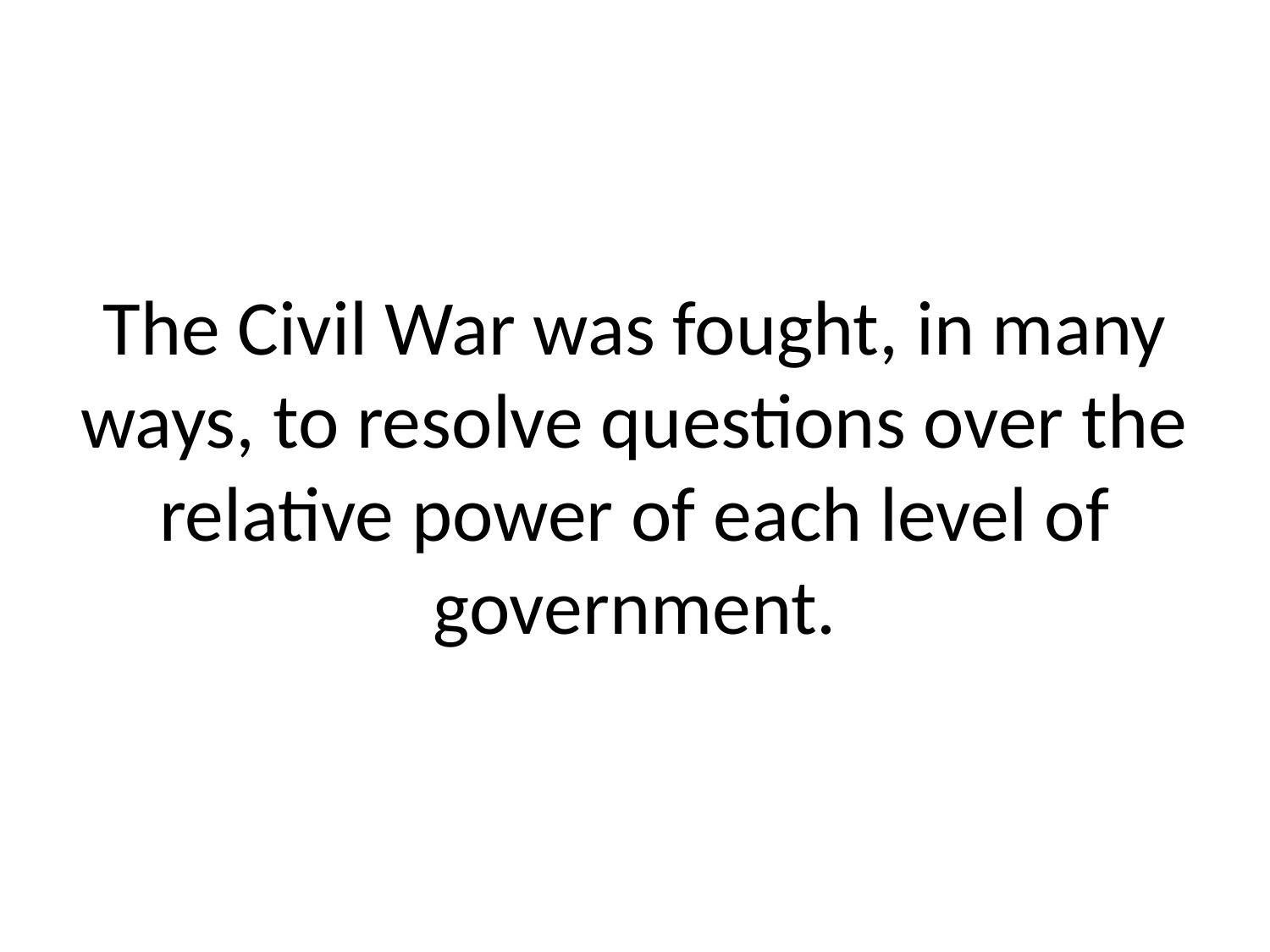

# The Civil War was fought, in many ways, to resolve questions over the relative power of each level of government.